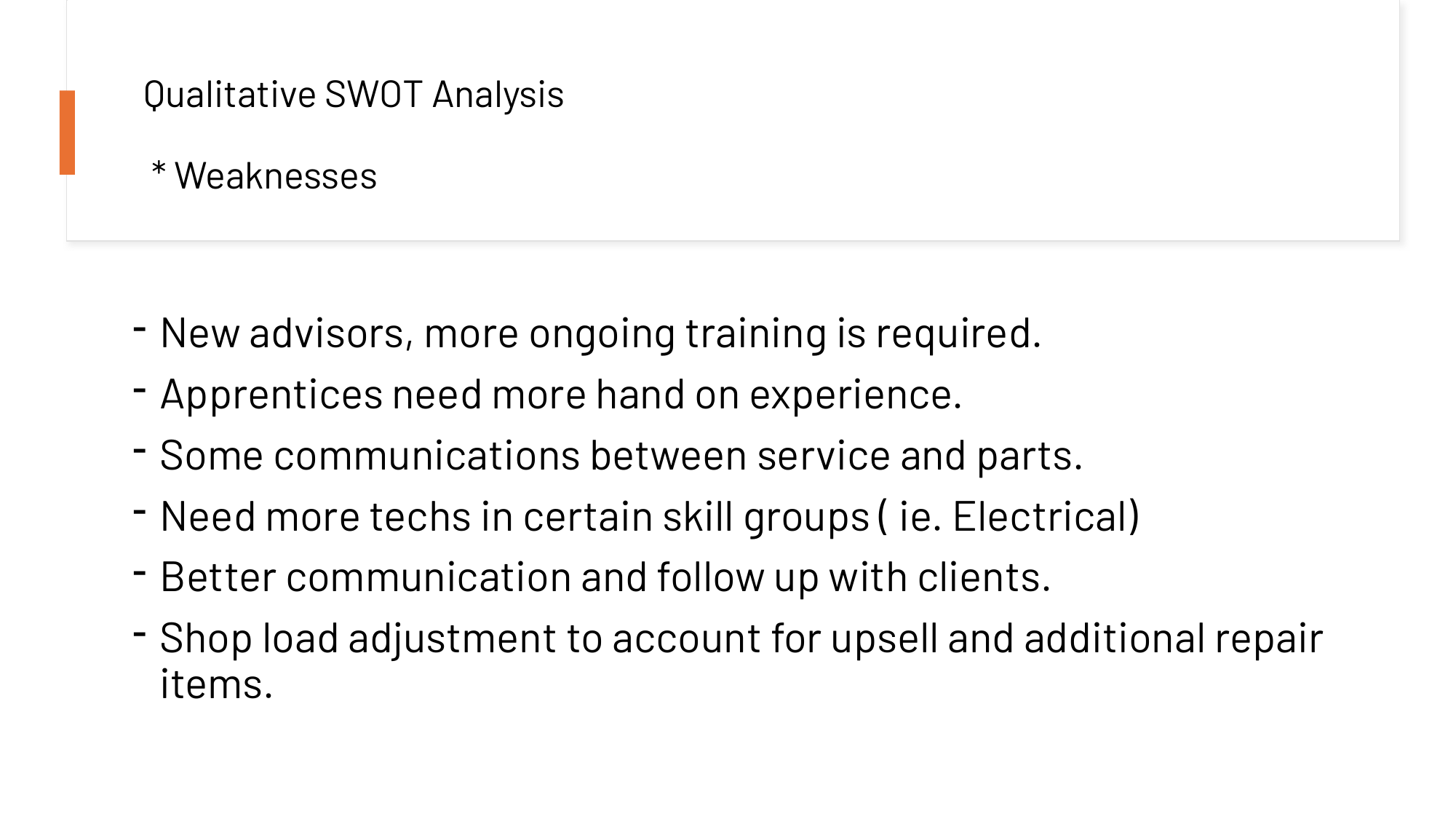

# Qualitative SWOT Analysis * Weaknesses

New advisors, more ongoing training is required.
Apprentices need more hand on experience.
Some communications between service and parts.
Need more techs in certain skill groups ( ie. Electrical)
Better communication and follow up with clients.
Shop load adjustment to account for upsell and additional repair items.